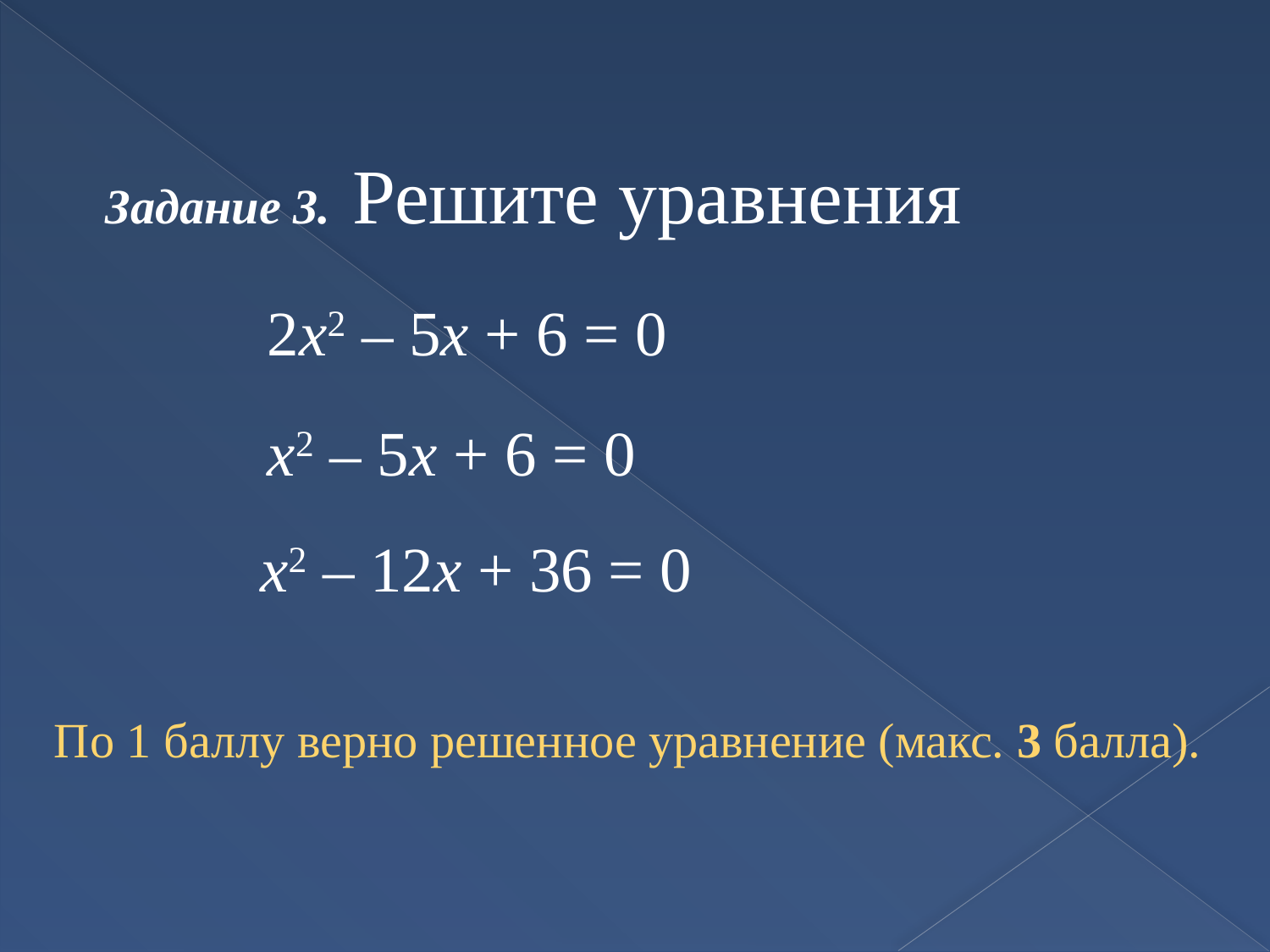

Задание 3. Решите уравнения
2x2 – 5x + 6 = 0

x2 – 5x + 6 = 0

x2 – 12x + 36 = 0
По 1 баллу верно решенное уравнение (макс. 3 балла).